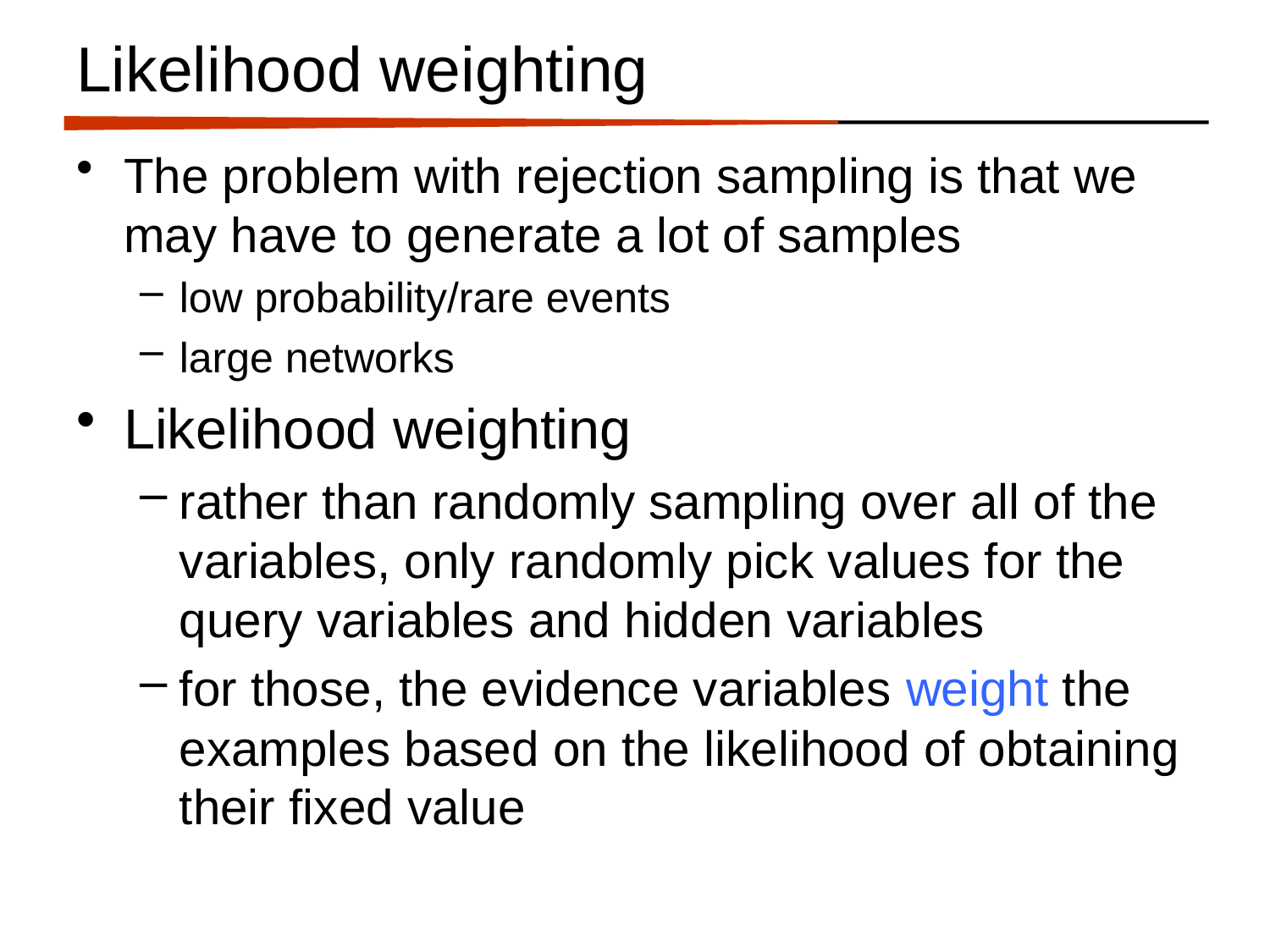

# Likelihood weighting
The problem with rejection sampling is that we may have to generate a lot of samples
low probability/rare events
large networks
Likelihood weighting
rather than randomly sampling over all of the variables, only randomly pick values for the query variables and hidden variables
for those, the evidence variables weight the examples based on the likelihood of obtaining their fixed value